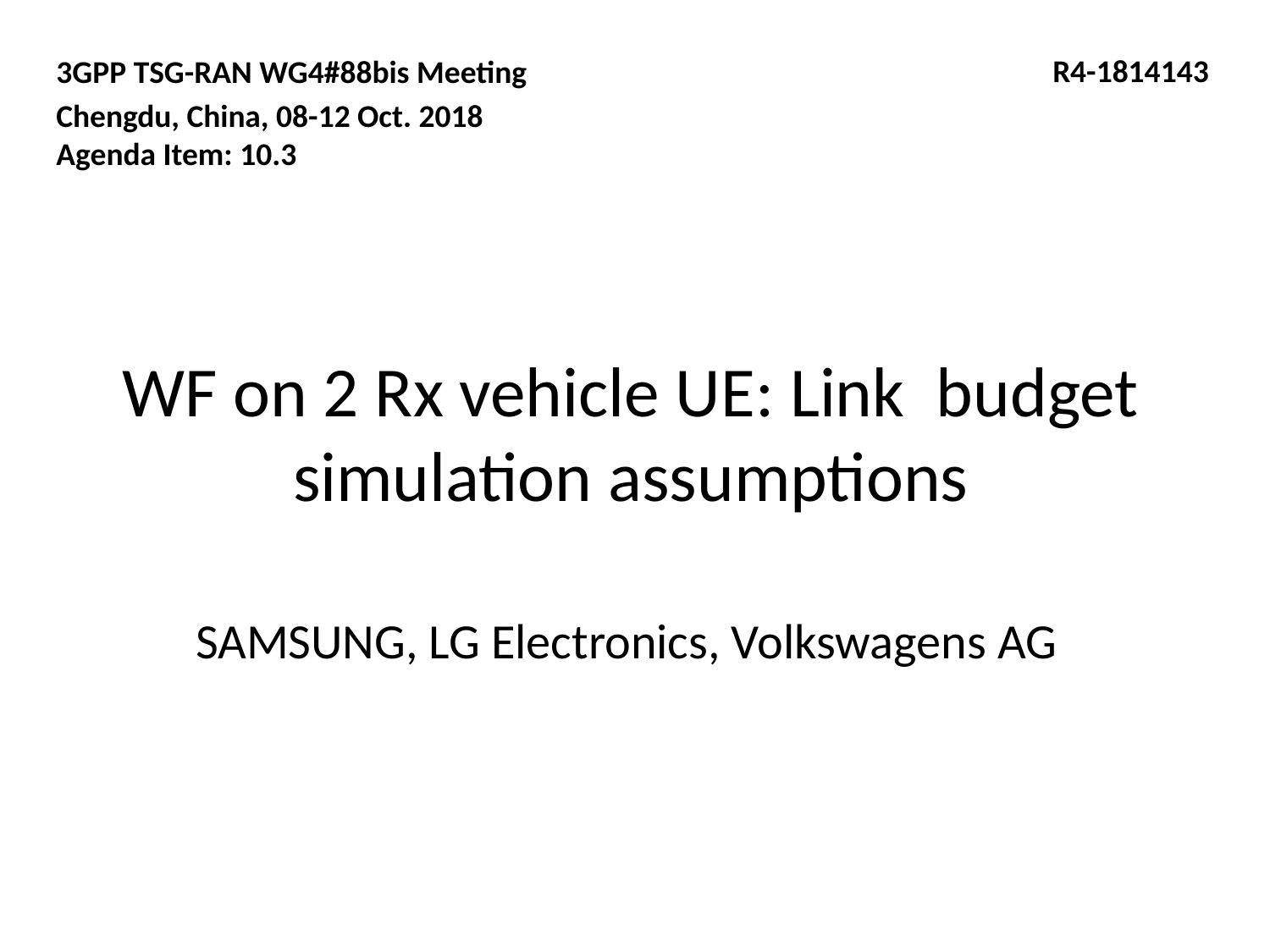

3GPP TSG-RAN WG4#88bis Meeting
Chengdu, China, 08-12 Oct. 2018
Agenda Item: 10.3
R4-1814143
# WF on 2 Rx vehicle UE: Link  budget simulation assumptions
SAMSUNG, LG Electronics, Volkswagens AG